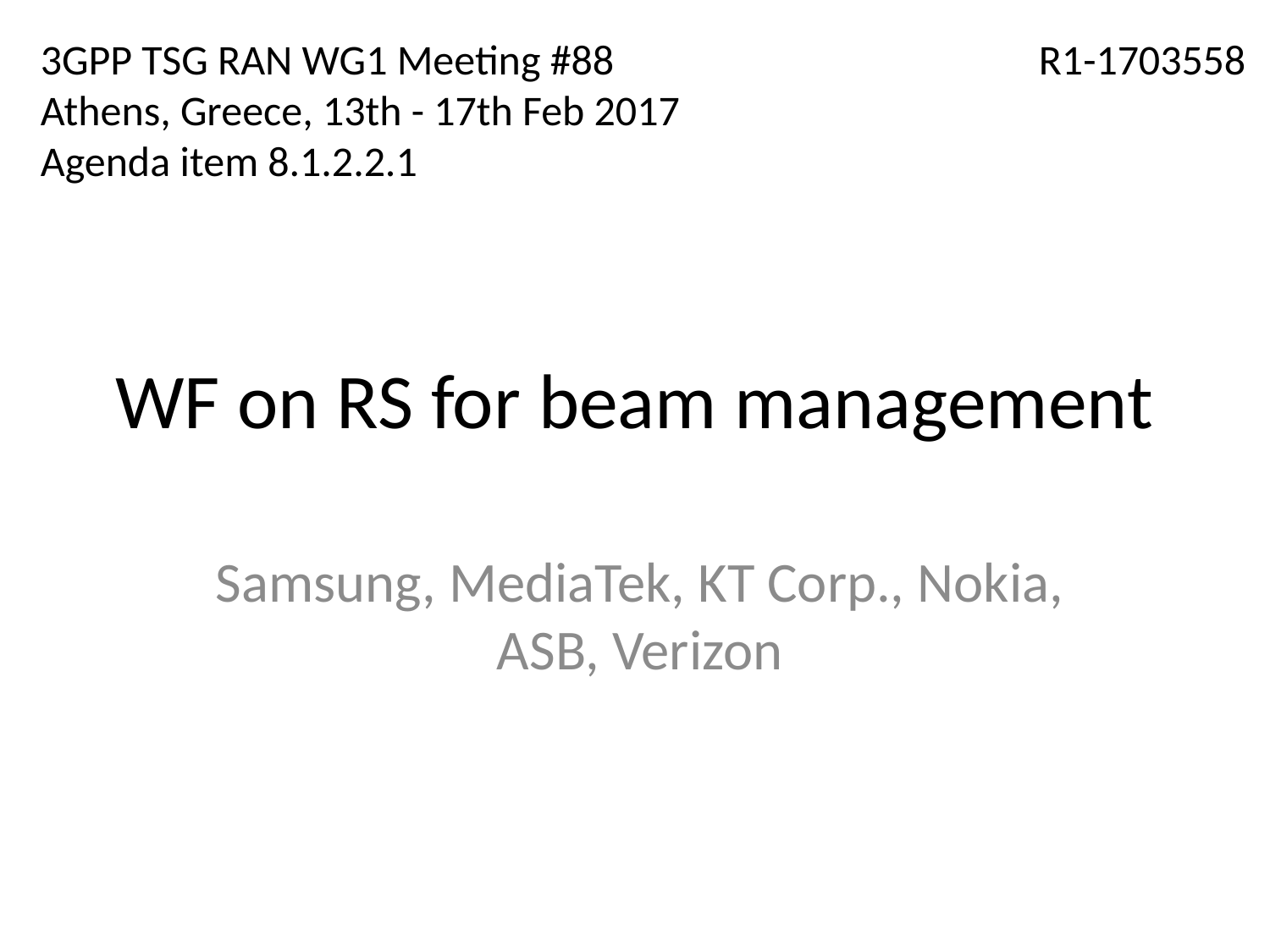

3GPP TSG RAN WG1 Meeting #88
Athens, Greece, 13th - 17th Feb 2017
Agenda item 8.1.2.2.1
R1-1703558
# WF on RS for beam management
Samsung, MediaTek, KT Corp., Nokia, ASB, Verizon